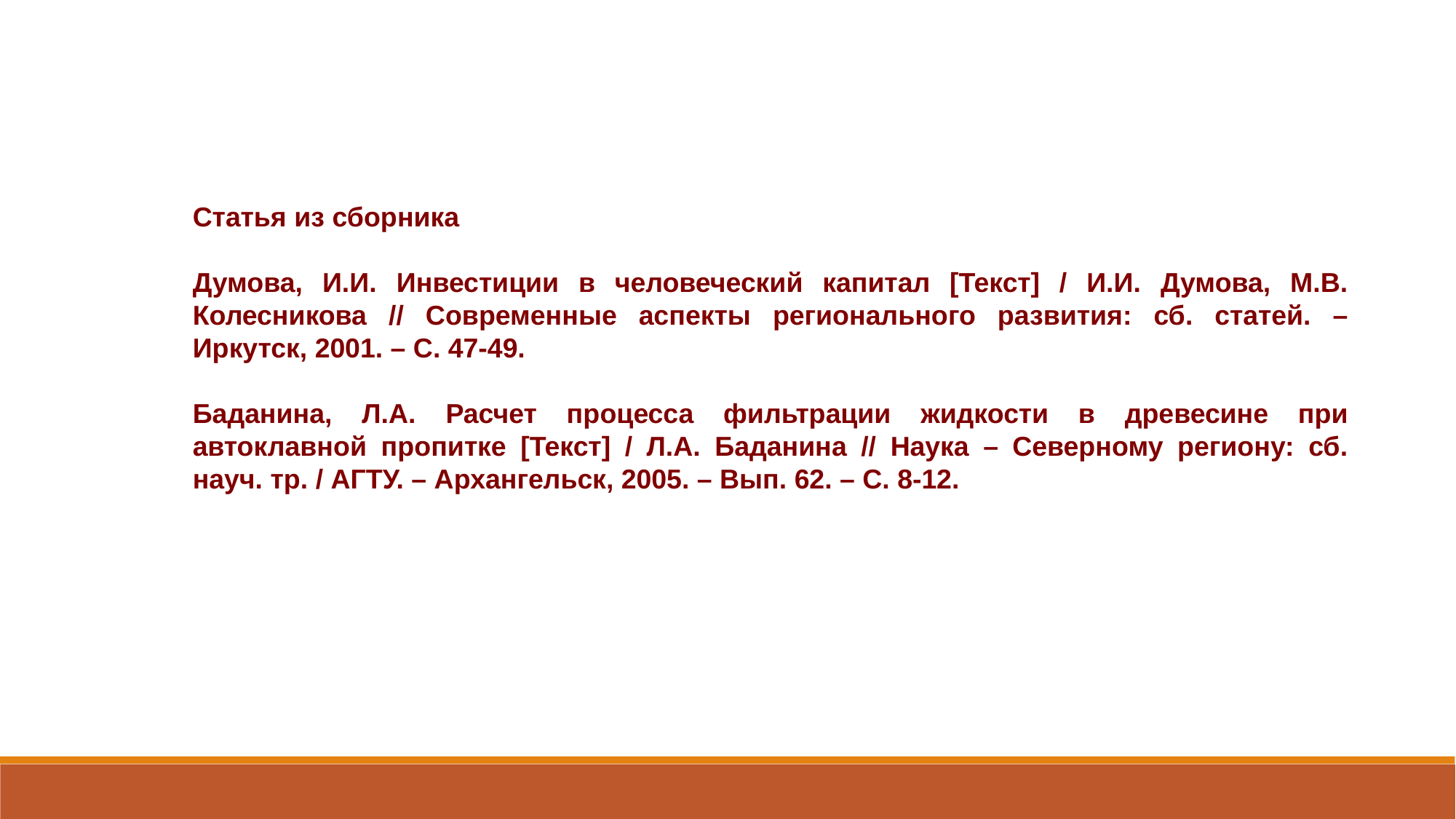

Статья из сборника

Думова, И.И. Инвестиции в человеческий капитал [Текст] / И.И. Думова, М.В. Колесникова // Современные аспекты регионального развития: сб. статей. – Иркутск, 2001. – С. 47-49.

Баданина, Л.А. Расчет процесса фильтрации жидкости в древесине при автоклавной пропитке [Текст] / Л.А. Баданина // Наука – Северному региону: сб. науч. тр. / АГТУ. – Архангельск, 2005. – Вып. 62. – С. 8-12.